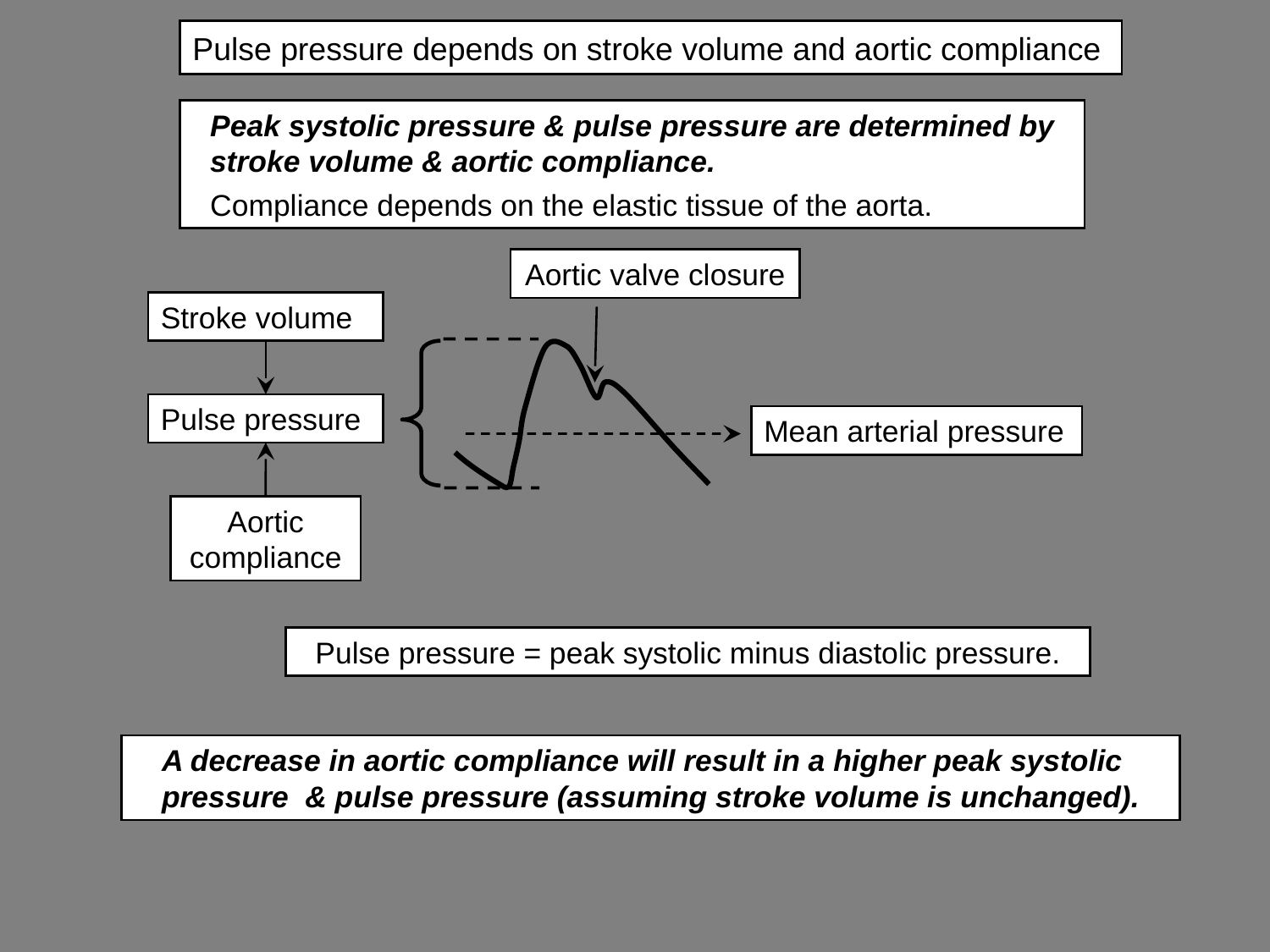

# Pulse pressure depends on stroke volume and aortic compliance
Peak systolic pressure & pulse pressure are determined by stroke volume & aortic compliance.
Compliance depends on the elastic tissue of the aorta.
Aortic valve closure
Stroke volume

Pulse pressure
Mean arterial pressure

Aortic compliance
Pulse pressure = peak systolic minus diastolic pressure.
A decrease in aortic compliance will result in a higher peak systolic pressure  & pulse pressure (assuming stroke volume is unchanged).